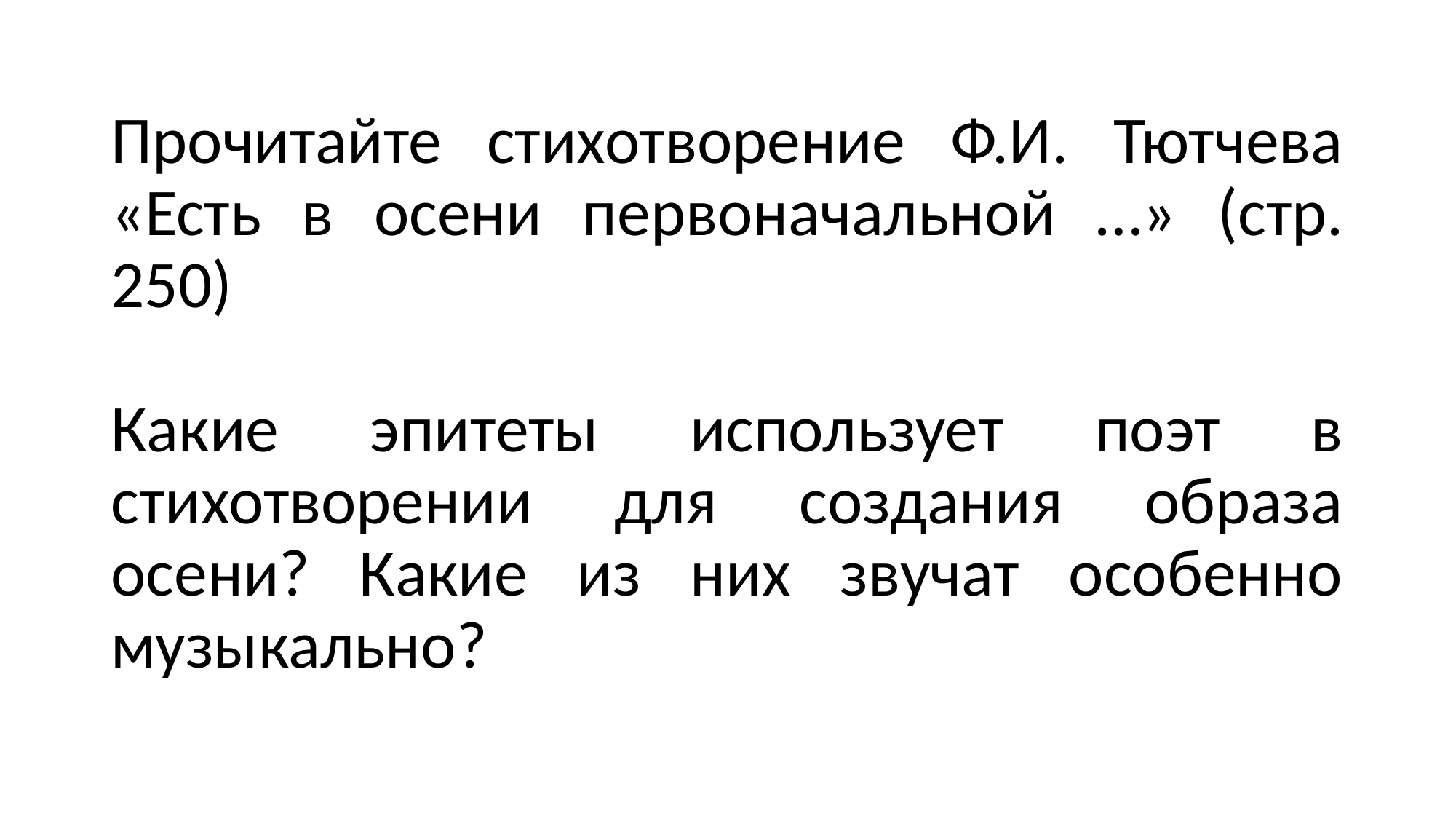

# Прочитайте стихотворение Ф.И. Тютчева «Есть в осени первоначальной …» (стр. 250) Какие эпитеты использует поэт в стихотворении для создания образа осени? Какие из них звучат особенно музыкально?